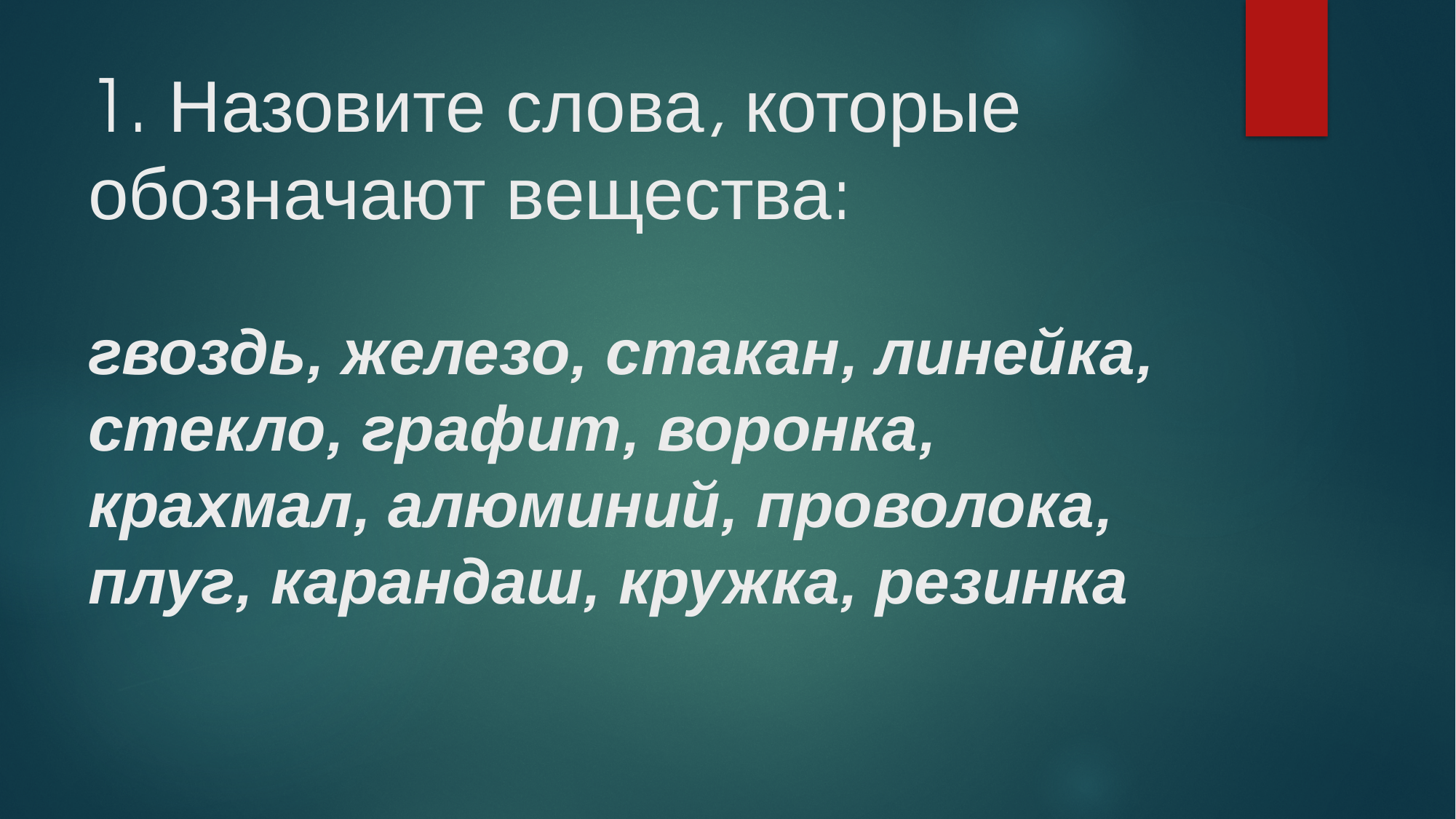

# 1. Назовите слова, которые обозначают вещества: гвоздь, железо, стакан, линейка, стекло, графит, воронка, крахмал, алюминий, проволока, плуг, карандаш, кружка, резинка